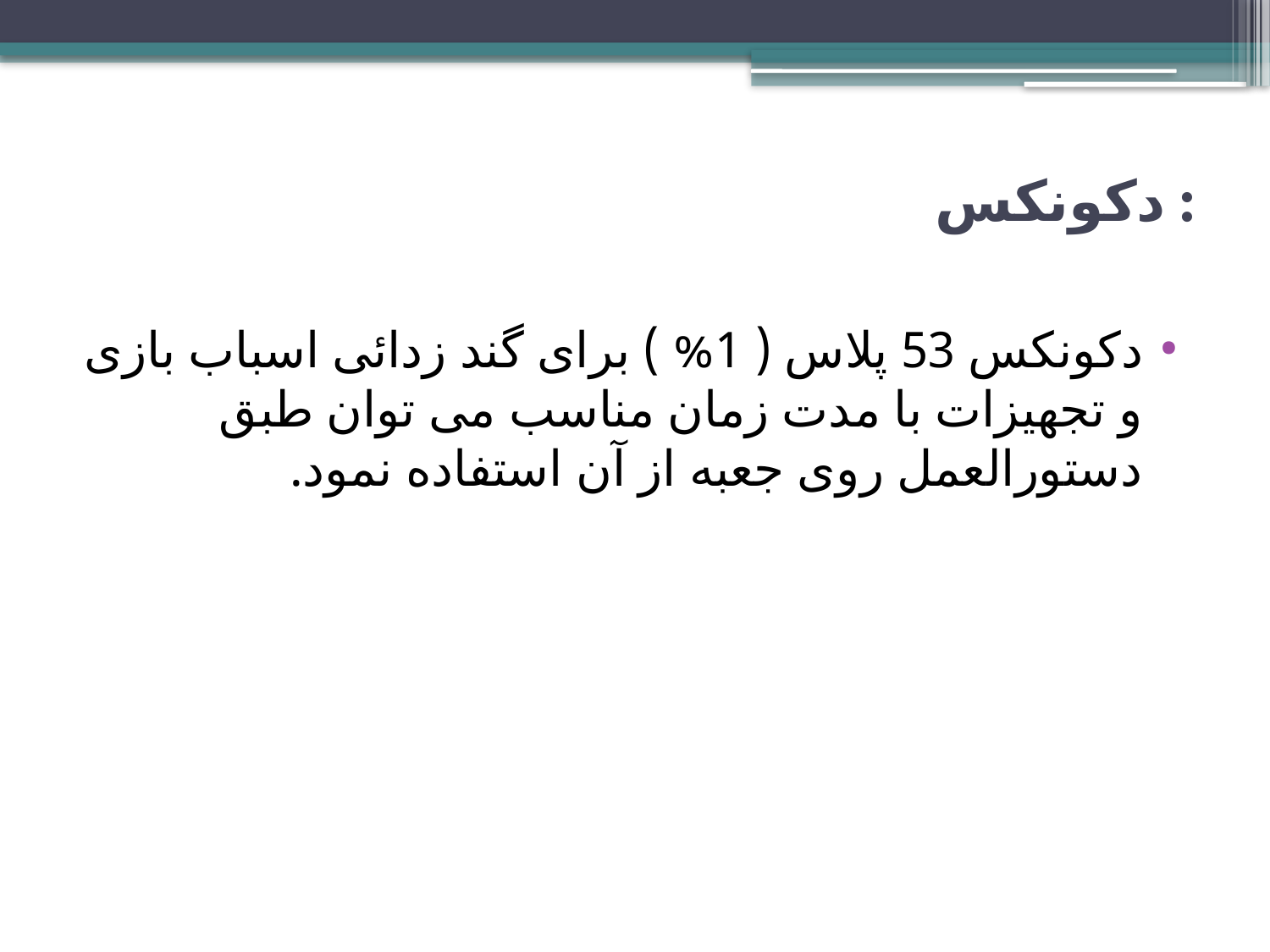

# دکونکس :
دکونکس 53 پلاس ( 1% ) برای گند زدائی اسباب بازی و تجهیزات با مدت زمان مناسب می توان طبق دستورالعمل روی جعبه از آن استفاده نمود.